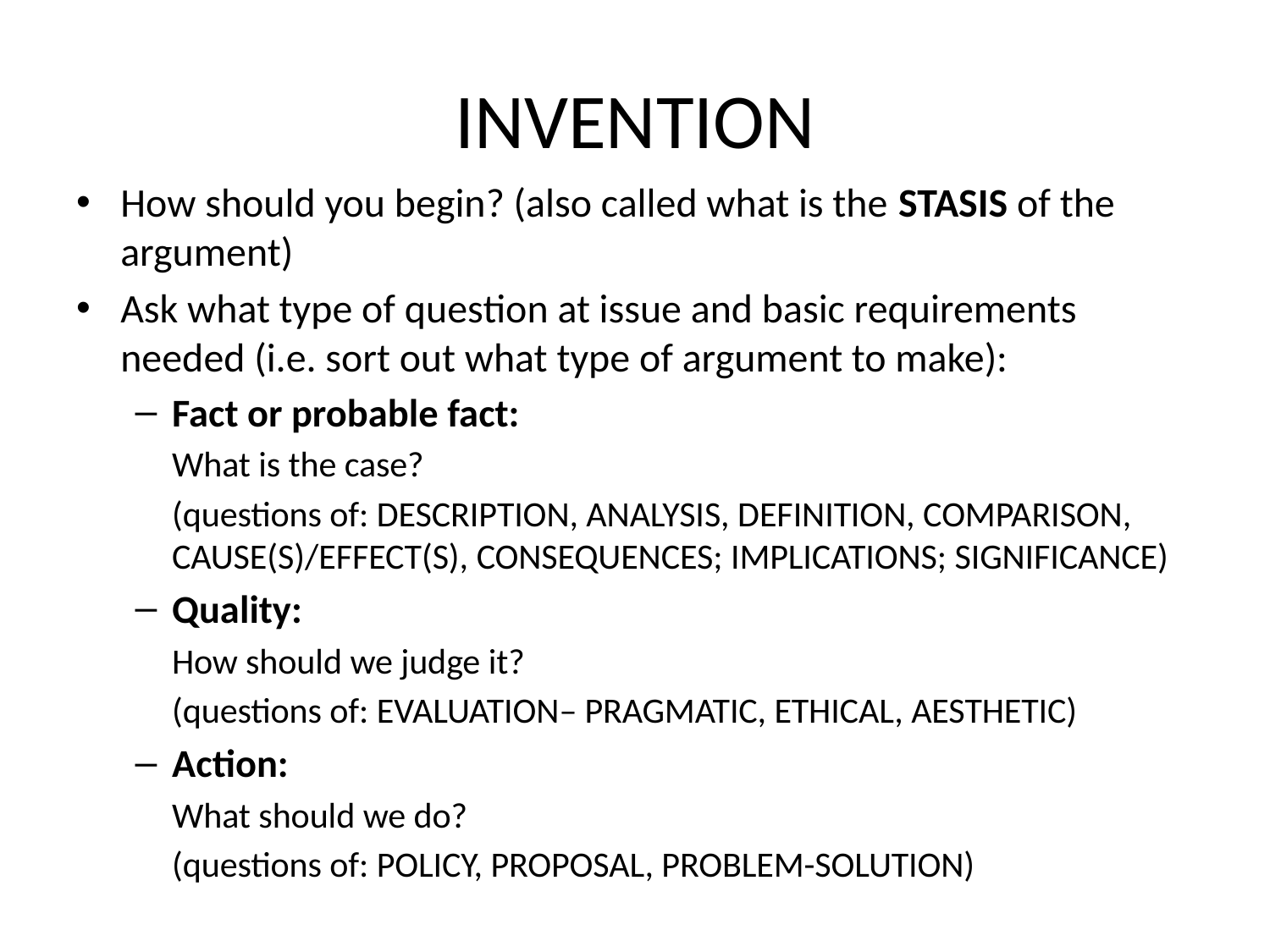

# INVENTION
How should you begin? (also called what is the STASIS of the argument)
Ask what type of question at issue and basic requirements needed (i.e. sort out what type of argument to make):
Fact or probable fact:
	What is the case?
	(questions of: DESCRIPTION, ANALYSIS, DEFINITION, COMPARISON, CAUSE(S)/EFFECT(S), CONSEQUENCES; IMPLICATIONS; SIGNIFICANCE)
Quality:
	How should we judge it?
	(questions of: EVALUATION– PRAGMATIC, ETHICAL, AESTHETIC)
Action:
	What should we do?
	(questions of: POLICY, PROPOSAL, PROBLEM-SOLUTION)